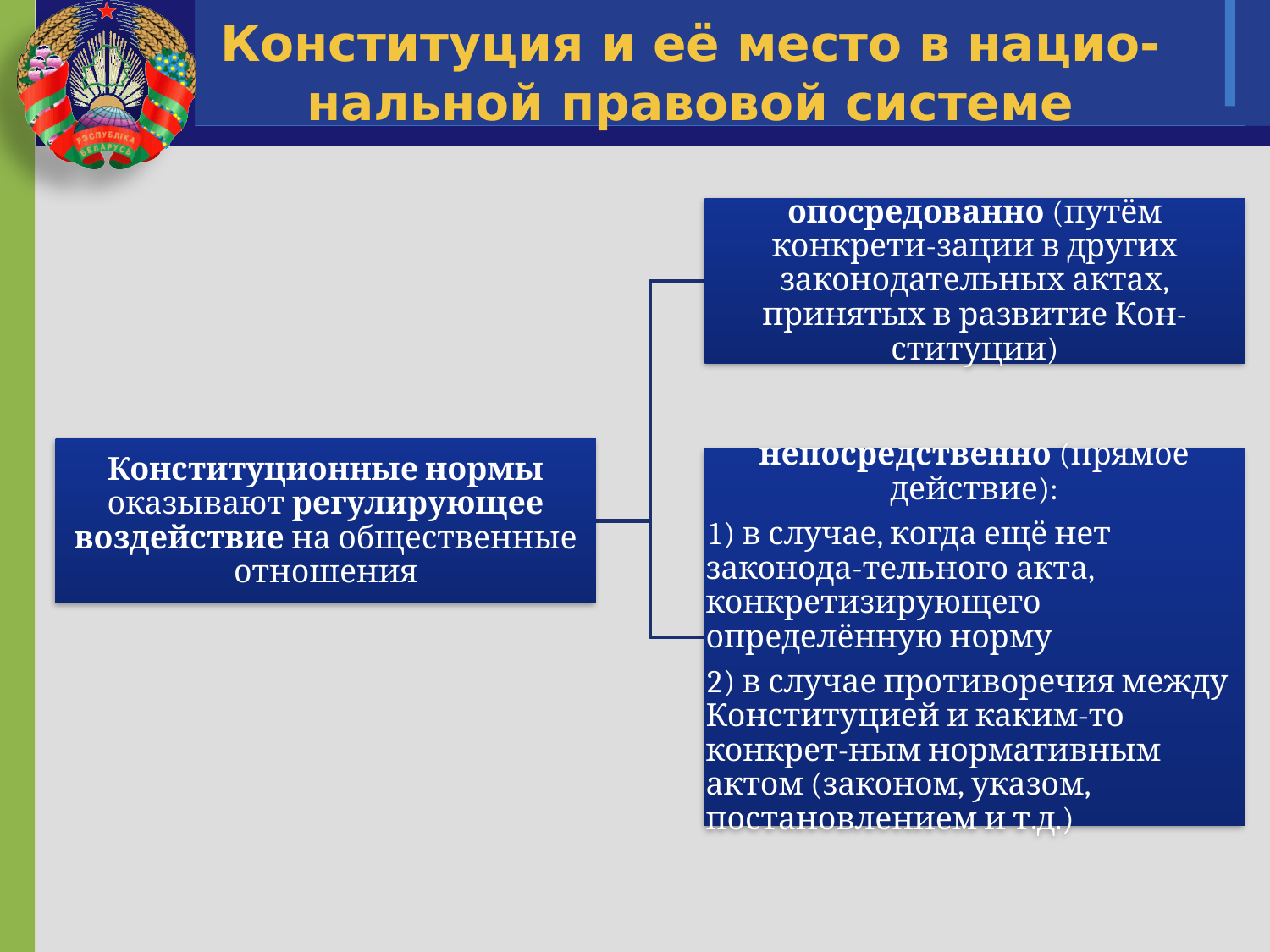

# Конституция и её место в нацио-нальной правовой системе
Конституционные нормы оказывают регулирующее воздействие на общественные отношения
опосредованно (путём конкрети-зации в других законодательных актах, принятых в развитие Кон-ституции)
непосредственно (прямое действие):
1) в случае, когда ещё нет законода-тельного акта, конкретизирующего определённую норму
2) в случае противоречия между Конституцией и каким-то конкрет-ным нормативным актом (законом, указом, постановлением и т.д.)